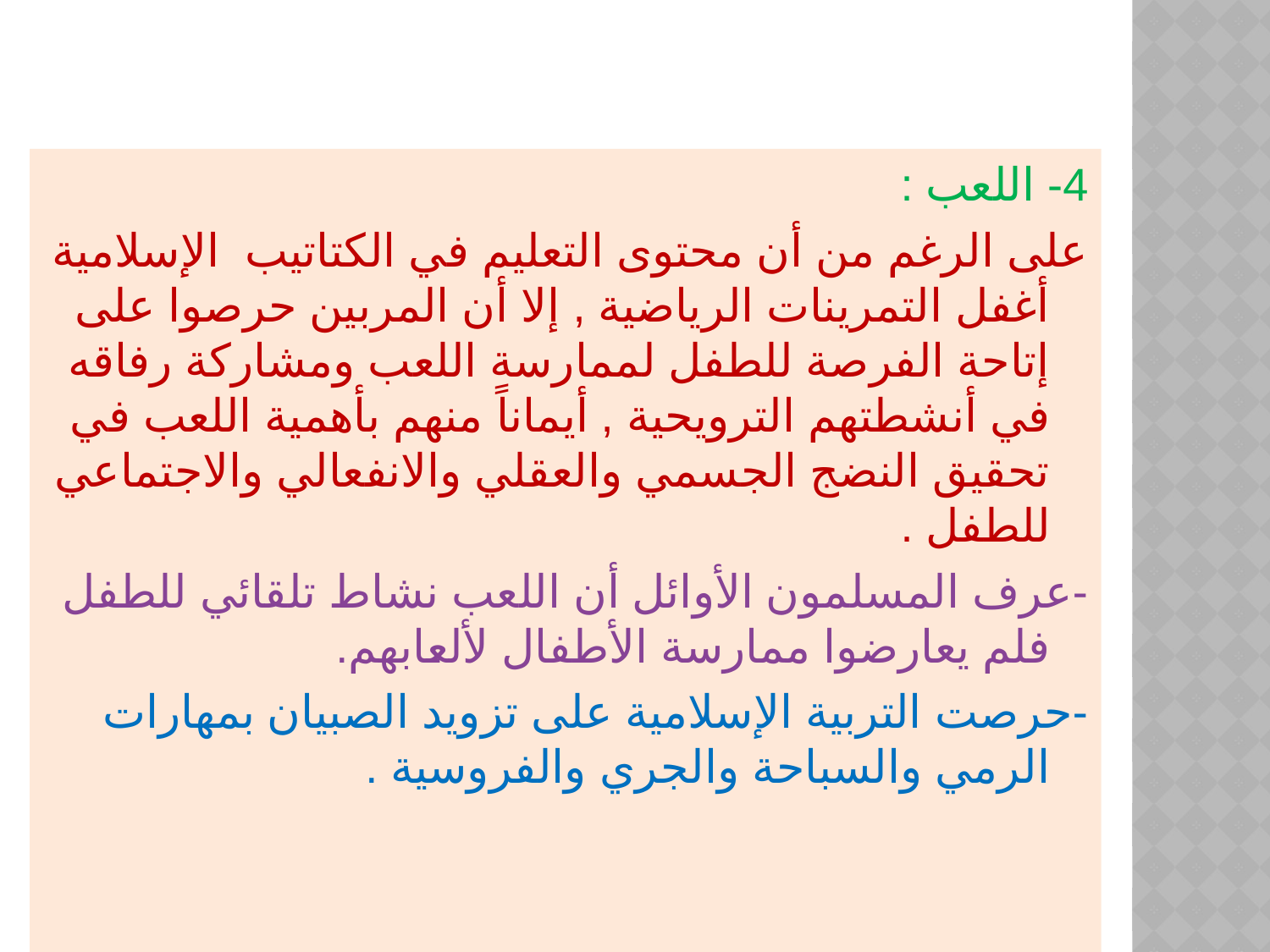

4- اللعب :
على الرغم من أن محتوى التعليم في الكتاتيب  الإسلامية أغفل التمرينات الرياضية , إلا أن المربين حرصوا على إتاحة الفرصة للطفل لممارسة اللعب ومشاركة رفاقه في أنشطتهم الترويحية , أيماناً منهم بأهمية اللعب في تحقيق النضج الجسمي والعقلي والانفعالي والاجتماعي للطفل .
-عرف المسلمون الأوائل أن اللعب نشاط تلقائي للطفل فلم يعارضوا ممارسة الأطفال لألعابهم.
-حرصت التربية الإسلامية على تزويد الصبيان بمهارات الرمي والسباحة والجري والفروسية .